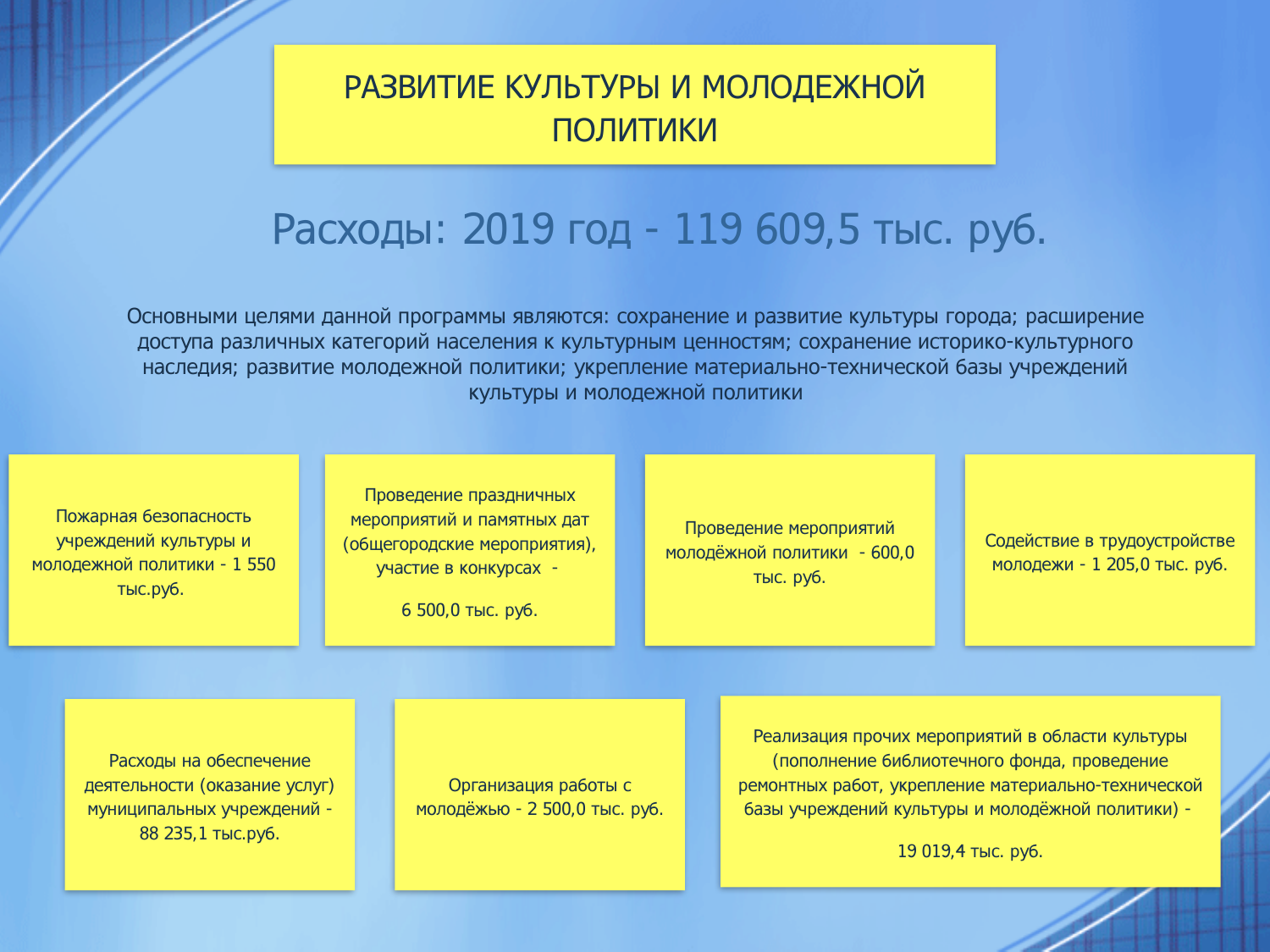

РАЗВИТИЕ КУЛЬТУРЫ И МОЛОДЕЖНОЙ ПОЛИТИКИ
Расходы: 2019 год - 119 609,5 тыс. руб.
Основными целями данной программы являются: сохранение и развитие культуры города; расширение доступа различных категорий населения к культурным ценностям; сохранение историко-культурного наследия; развитие молодежной политики; укрепление материально-технической базы учреждений культуры и молодежной политики
Содействие в трудоустройстве молодежи - 1 205,0 тыс. руб.
Пожарная безопасность учреждений культуры и молодежной политики - 1 550 тыс.руб.
Проведение праздничных мероприятий и памятных дат (общегородские мероприятия), участие в конкурсах  -
6 500,0 тыс. руб.
Проведение мероприятий молодёжной политики  - 600,0 тыс. руб.
Реализация прочих мероприятий в области культуры (пополнение библиотечного фонда, проведение ремонтных работ, укрепление материально-технической базы учреждений культуры и молодёжной политики) -
19 019,4 тыс. руб.
Расходы на обеспечение деятельности (оказание услуг) муниципальных учреждений - 88 235,1 тыс.руб.
Организация работы с молодёжью - 2 500,0 тыс. руб.